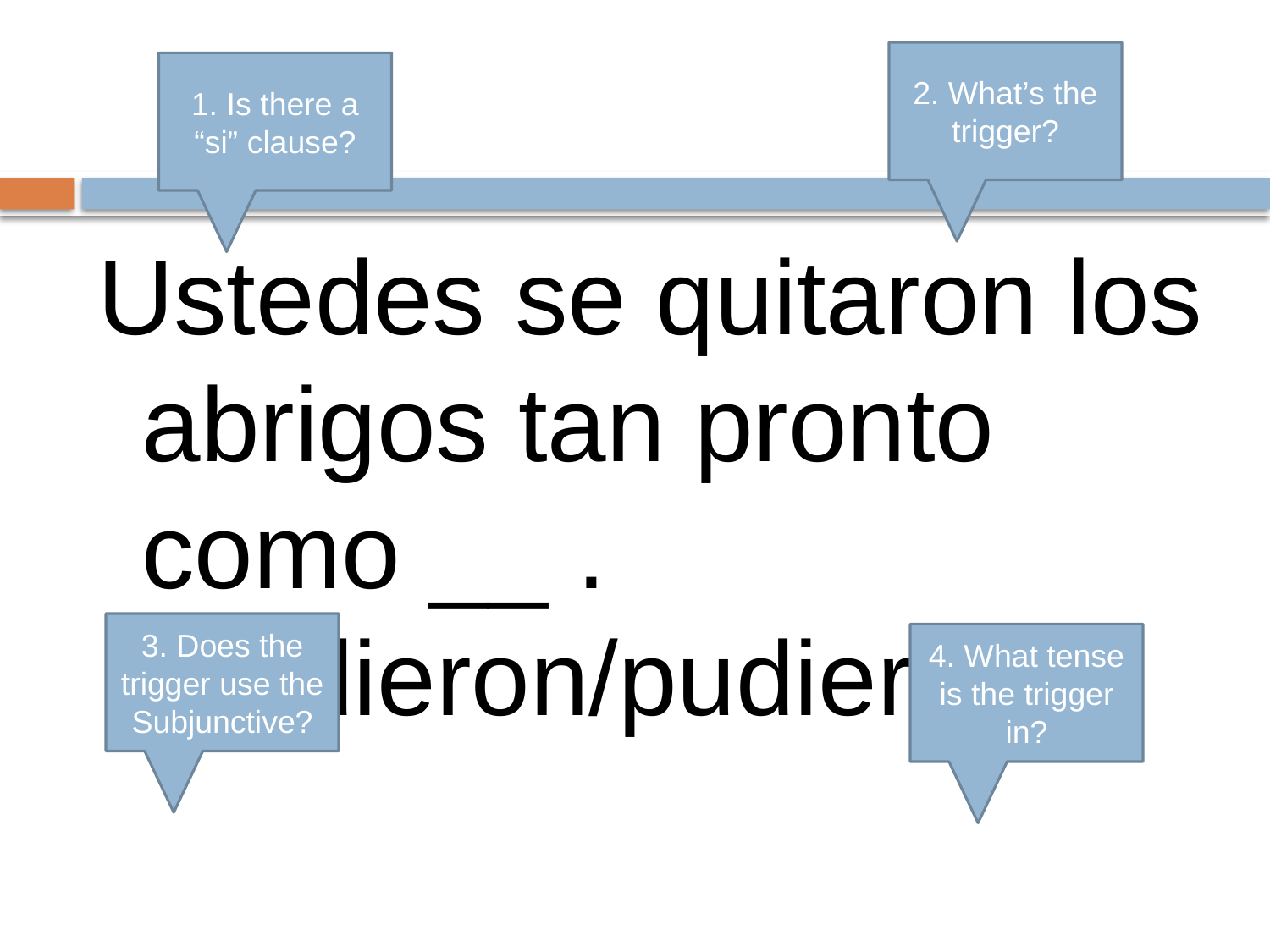

#
2. What’s the trigger?
1. Is there a “si” clause?
Ustedes se quitaron los abrigos tan pronto como __ . (pudieron/pudieran)
3. Does the trigger use the Subjunctive?
4. What tense is the trigger in?